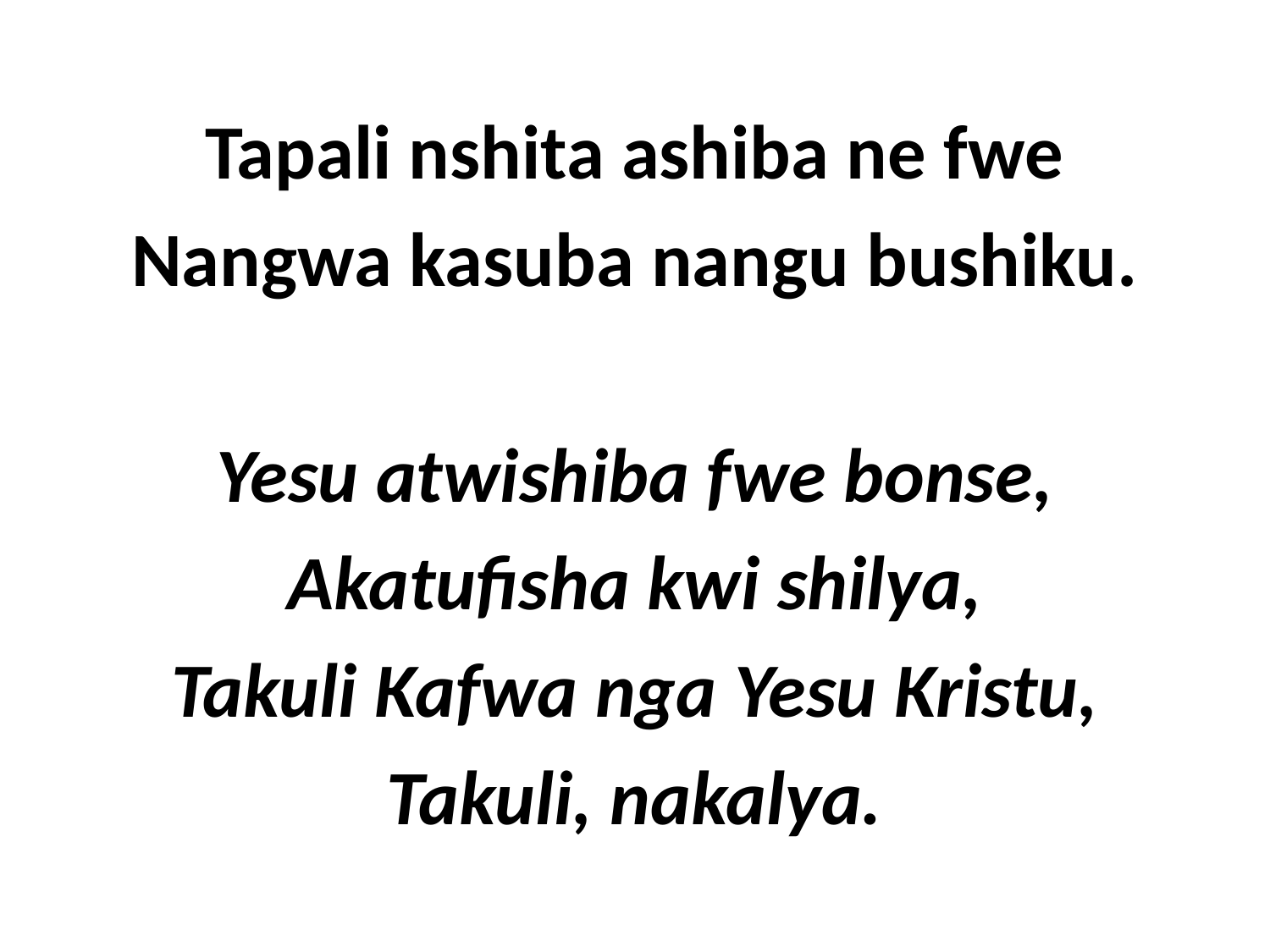

Tapali nshita ashiba ne fwe
Nangwa kasuba nangu bushiku.

Yesu atwishiba fwe bonse,
Akatufisha kwi shilya,
Takuli Kafwa nga Yesu Kristu,
Takuli, nakalya.